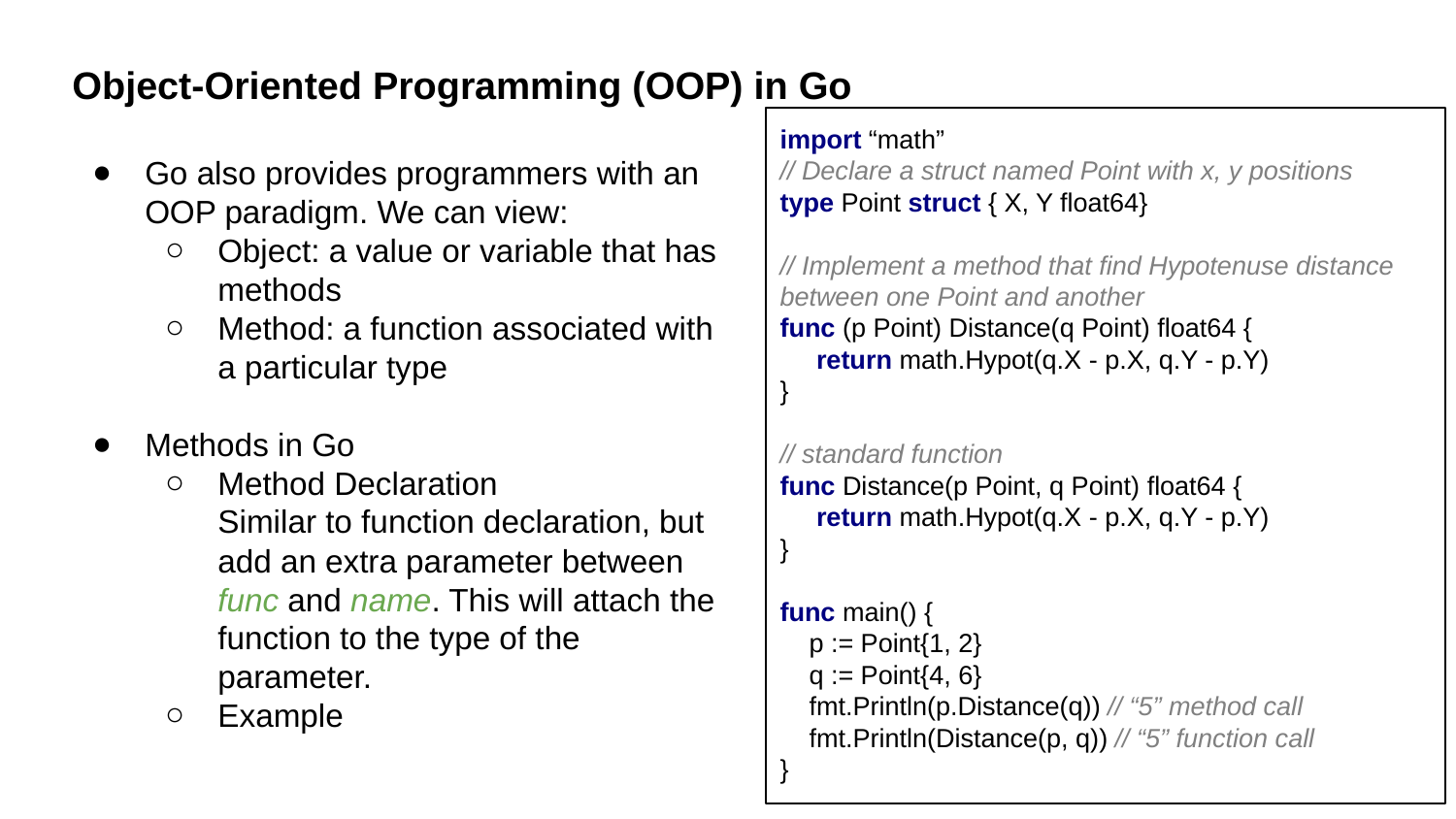

Object-Oriented Programming (OOP) in Go
import “math”
// Declare a struct named Point with x, y positions
type Point struct { X, Y float64}

// Implement a method that find Hypotenuse distance between one Point and another
func (p Point) Distance(q Point) float64 {
     return math.Hypot(q.X - p.X, q.Y - p.Y)
}

// standard function
func Distance(p Point, q Point) float64 {
     return math.Hypot(q.X - p.X, q.Y - p.Y)
}

func main() {
    p := Point{1, 2}
    q := Point{4, 6}
    fmt.Println(p.Distance(q)) // “5” method call
    fmt.Println(Distance(p, q)) // “5” function call
}
Go also provides programmers with an OOP paradigm. We can view:
Object: a value or variable that has methods
Method: a function associated with a particular type

Methods in Go
Method Declaration
Similar to function declaration, but add an extra parameter between func and name. This will attach the function to the type of the parameter.
Example